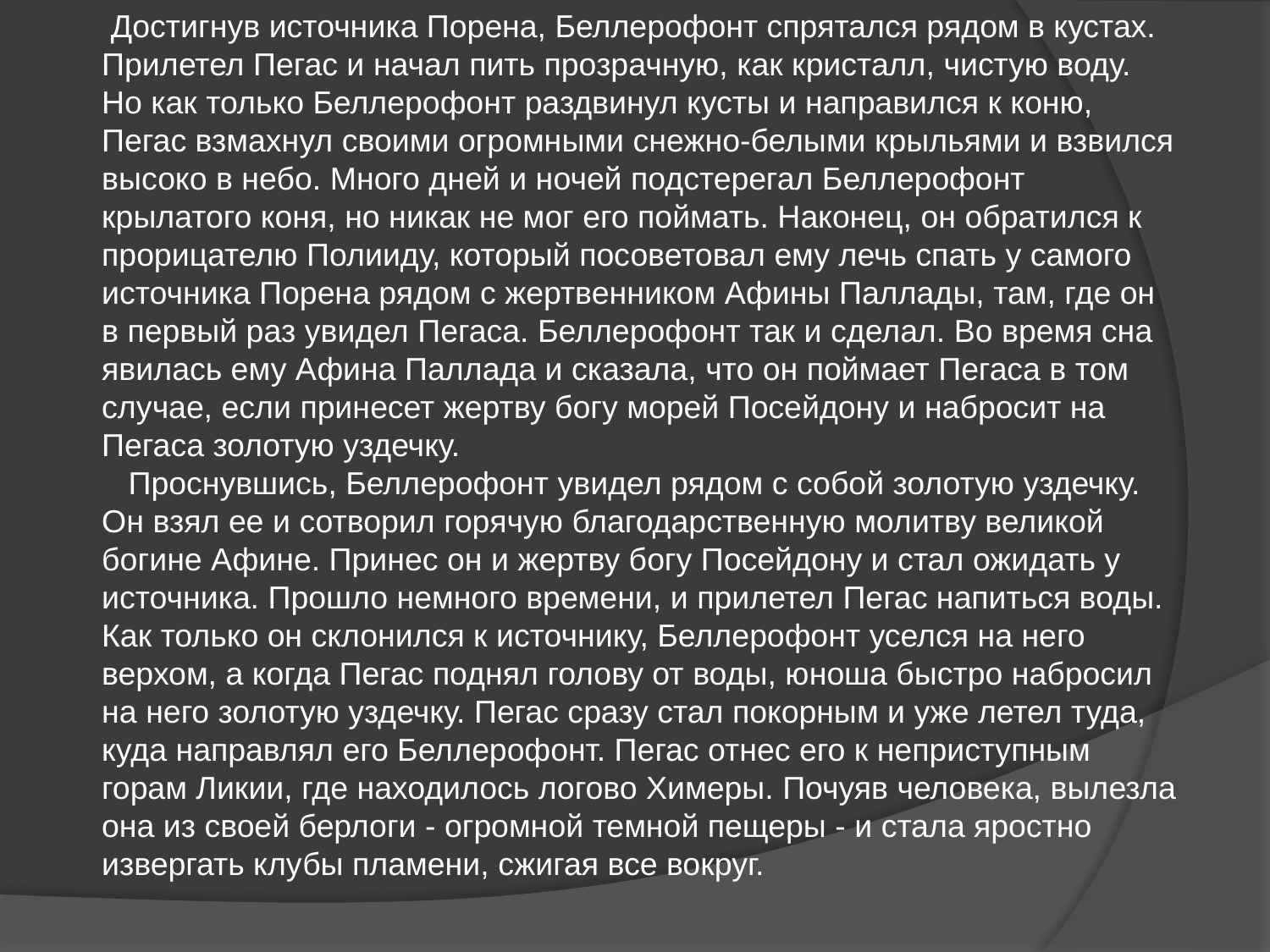

Достигнув источника Порена, Беллерофонт спрятался рядом в кустах. Прилетел Пегас и начал пить прозрачную, как кристалл, чистую воду. Но как только Беллерофонт раздвинул кусты и направился к коню, Пегас взмахнул своими огромными снежно-белыми крыльями и взвился высоко в небо. Много дней и ночей подстерегал Беллерофонт крылатого коня, но никак не мог его поймать. Наконец, он обратился к прорицателю Полииду, который посоветовал ему лечь спать у самого источника Порена рядом с жертвенником Афины Паллады, там, где он в первый раз увидел Пегаса. Беллерофонт так и сделал. Во время сна явилась ему Афина Паллада и сказала, что он поймает Пегаса в том случае, если принесет жертву богу морей Посейдону и набросит на Пегаса золотую уздечку.
   Проснувшись, Беллерофонт увидел рядом с собой золотую уздечку. Он взял ее и сотворил горячую благодарственную молитву великой богине Афине. Принес он и жертву богу Посейдону и стал ожидать у источника. Прошло немного времени, и прилетел Пегас напиться воды. Как только он склонился к источнику, Беллерофонт уселся на него верхом, а когда Пегас поднял голову от воды, юноша быстро набросил на него золотую уздечку. Пегас сразу стал покорным и уже летел туда, куда направлял его Беллерофонт. Пегас отнес его к неприступным горам Ликии, где находилось логово Химеры. Почуяв человека, вылезла она из своей берлоги - огромной темной пещеры - и стала яростно извергать клубы пламени, сжигая все вокруг.